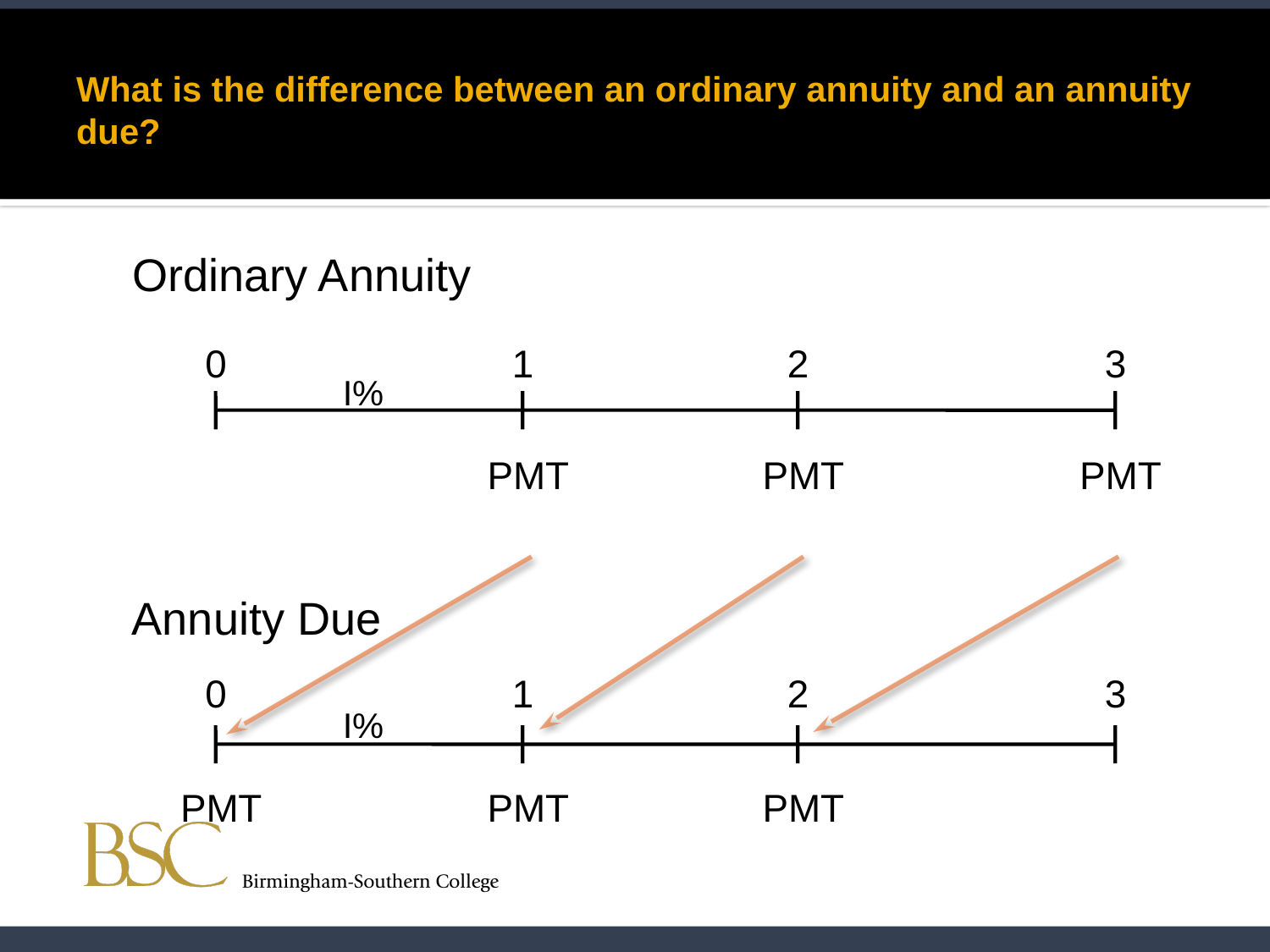

# What is the difference between an ordinary annuity and an annuity due?
Ordinary Annuity
0
1
2
3
I%

PMT
PMT
PMT

Annuity Due
0
1
2
3
I%

PMT
PMT
PMT